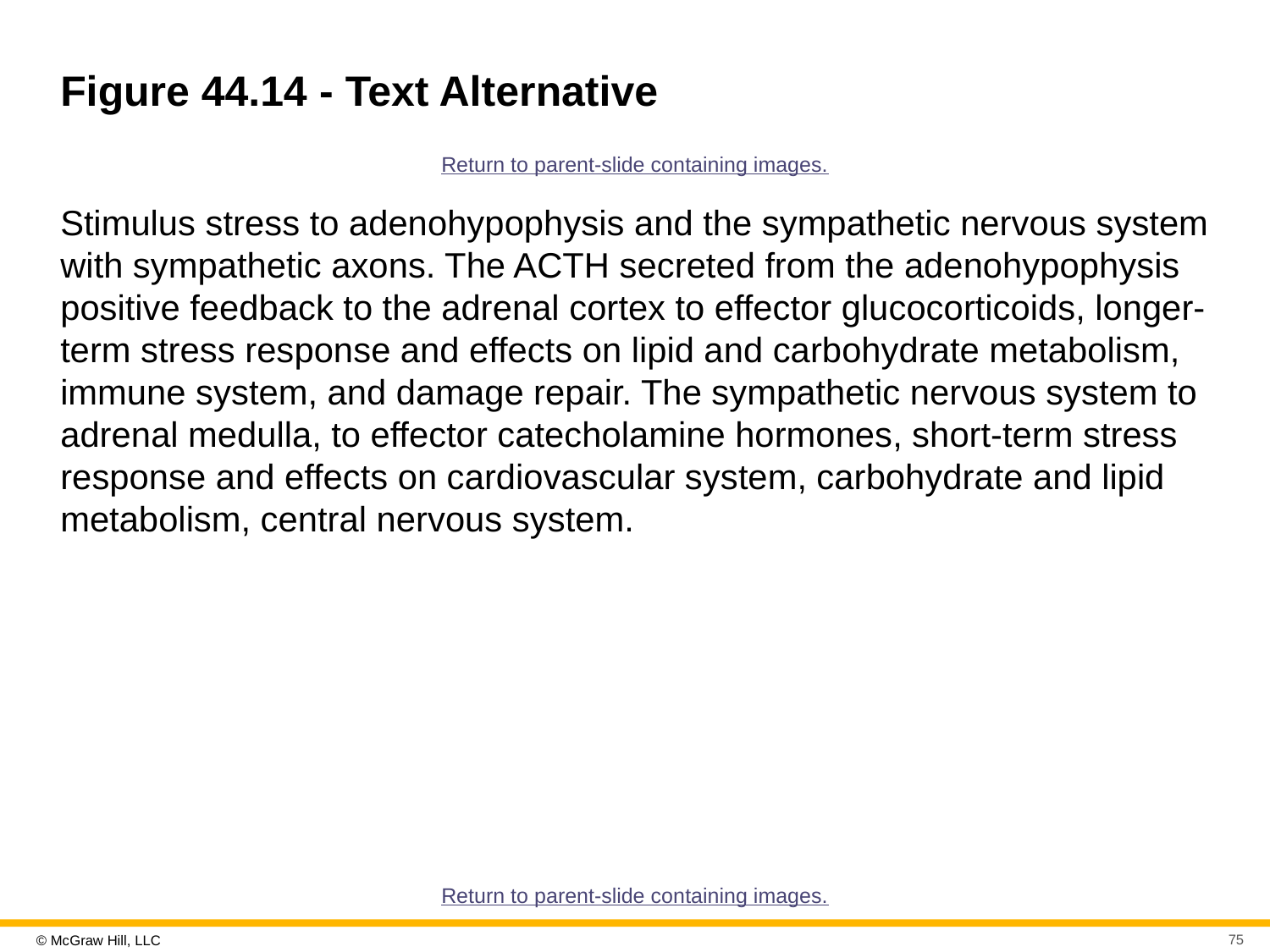

# Figure 44.14 - Text Alternative
Return to parent-slide containing images.
Stimulus stress to adenohypophysis and the sympathetic nervous system with sympathetic axons. The ACTH secreted from the adenohypophysis positive feedback to the adrenal cortex to effector glucocorticoids, longer-term stress response and effects on lipid and carbohydrate metabolism, immune system, and damage repair. The sympathetic nervous system to adrenal medulla, to effector catecholamine hormones, short-term stress response and effects on cardiovascular system, carbohydrate and lipid metabolism, central nervous system.
Return to parent-slide containing images.
75